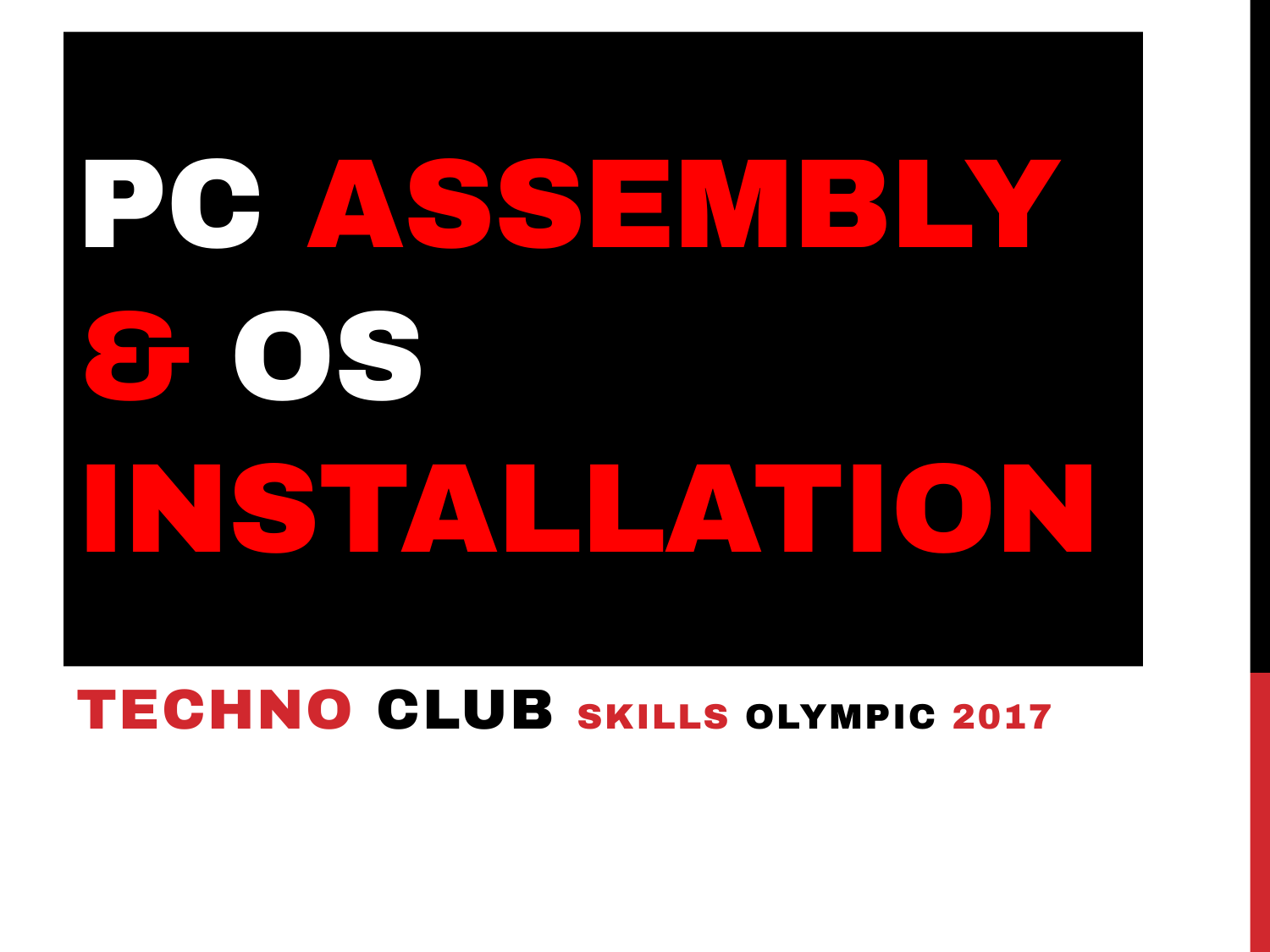

# Pc assembly & os installation
TECHNO CLUB SKILLS OLYMPIC 2017